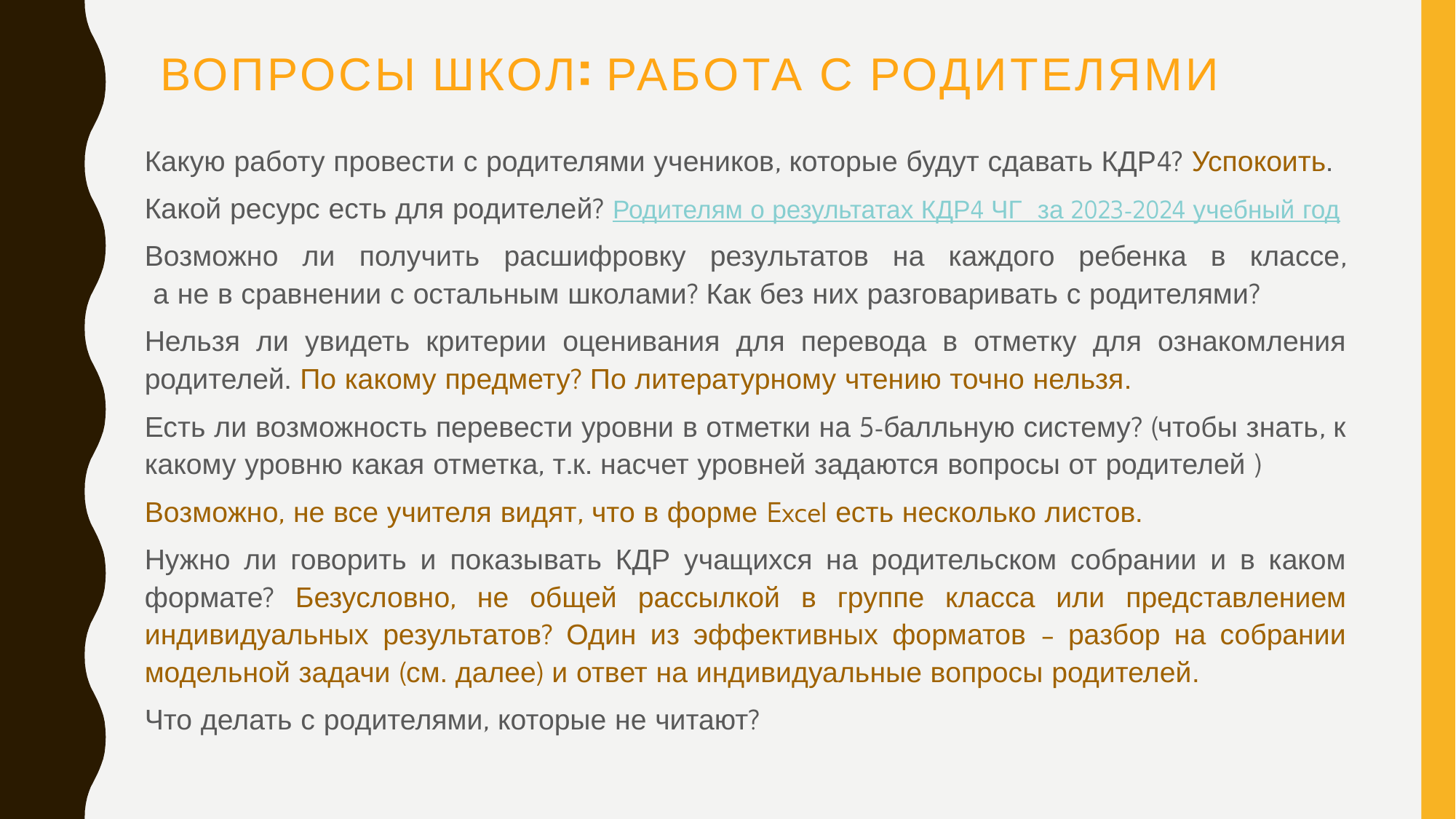

# Вопросы школ: РАБОТА С РОДИТЕЛЯМИ
Какую работу провести с родителями учеников, которые будут сдавать КДР4? Успокоить.
Какой ресурс есть для родителей? Родителям о результатах КДР4 ЧГ  за 2023-2024 учебный год
Возможно ли получить расшифровку результатов на каждого ребенка в классе,
 а не в сравнении с остальным школами? Как без них разговаривать с родителями?
Нельзя ли увидеть критерии оценивания для перевода в отметку для ознакомления родителей. По какому предмету? По литературному чтению точно нельзя.
Есть ли возможность перевести уровни в отметки на 5-балльную систему? (чтобы знать, к какому уровню какая отметка, т.к. насчет уровней задаются вопросы от родителей )
Возможно, не все учителя видят, что в форме Excel есть несколько листов.
Нужно ли говорить и показывать КДР учащихся на родительском собрании и в каком формате? Безусловно, не общей рассылкой в группе класса или представлением индивидуальных результатов? Один из эффективных форматов – разбор на собрании модельной задачи (см. далее) и ответ на индивидуальные вопросы родителей.
Что делать с родителями, которые не читают?